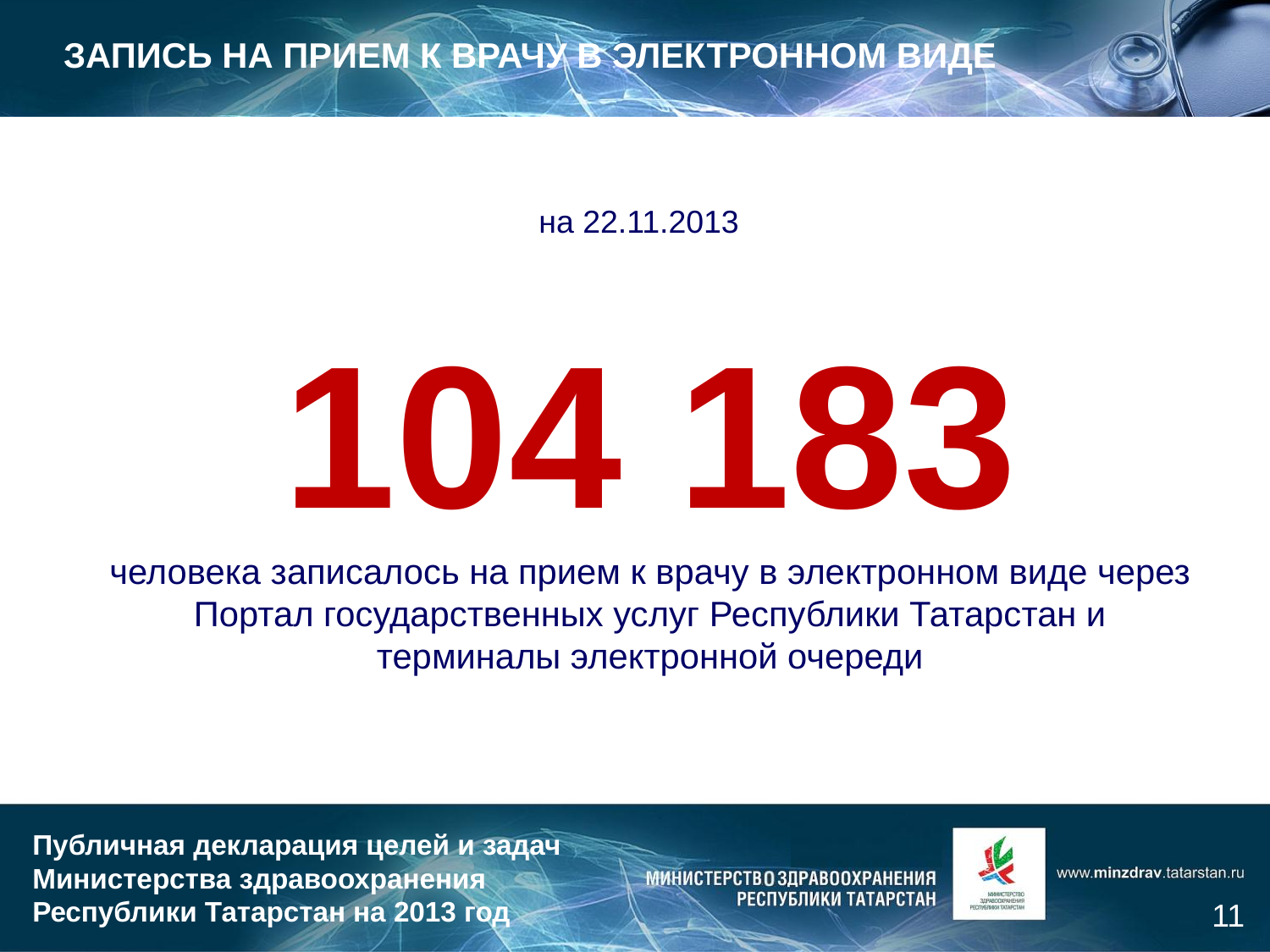

ЗАПИСЬ НА ПРИЕМ К ВРАЧУ В ЭЛЕКТРОННОМ ВИДЕ
на 22.11.2013
104 183
человека записалось на прием к врачу в электронном виде через Портал государственных услуг Республики Татарстан и терминалы электронной очереди
11